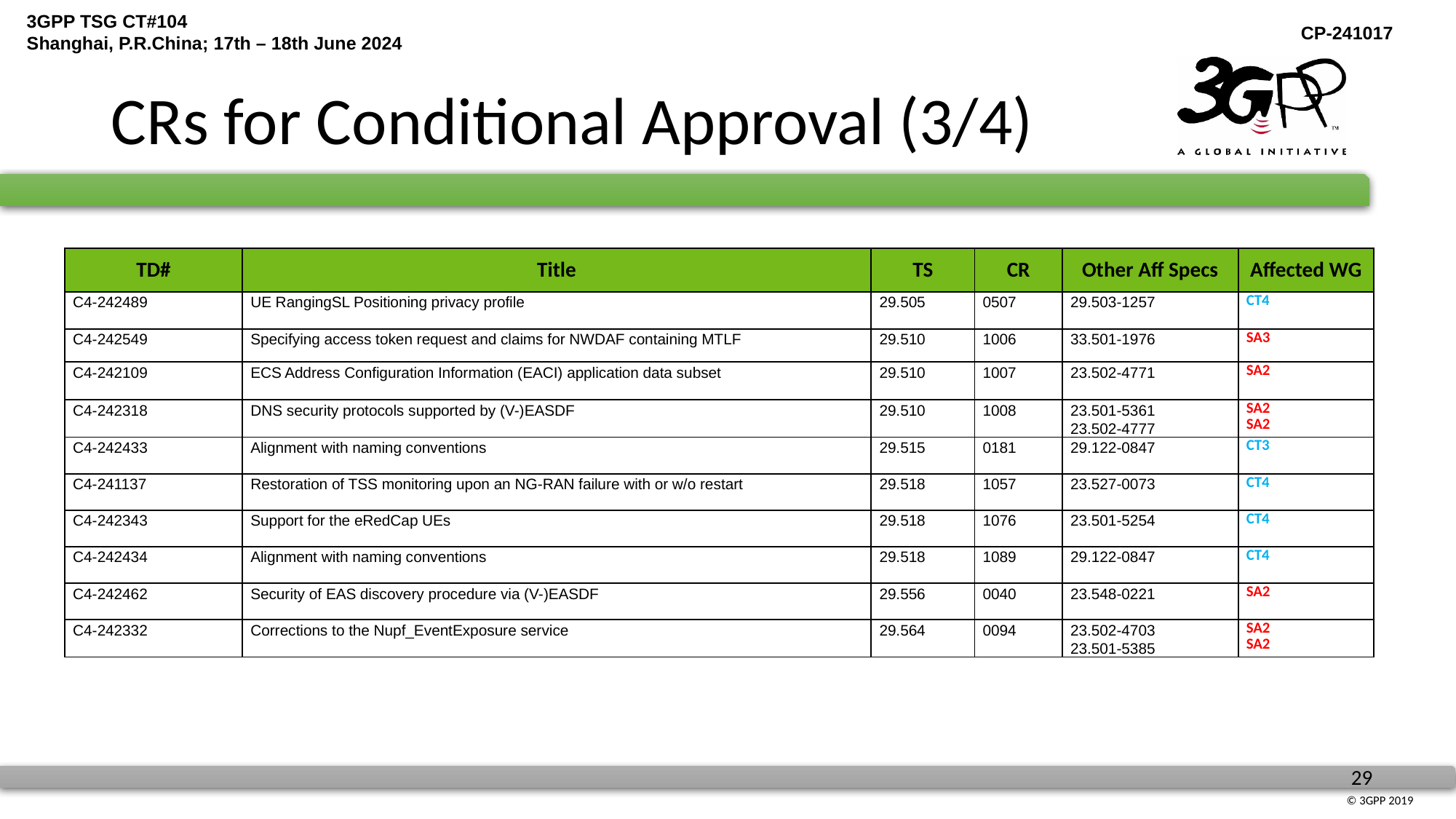

# CRs for Conditional Approval (3/4)
| TD# | Title | TS | CR | Other Aff Specs | Affected WG |
| --- | --- | --- | --- | --- | --- |
| C4-242489 | UE RangingSL Positioning privacy profile | 29.505 | 0507 | 29.503-1257 | CT4 |
| C4-242549 | Specifying access token request and claims for NWDAF containing MTLF | 29.510 | 1006 | 33.501-1976 | SA3 |
| C4-242109 | ECS Address Configuration Information (EACI) application data subset | 29.510 | 1007 | 23.502-4771 | SA2 |
| C4-242318 | DNS security protocols supported by (V-)EASDF | 29.510 | 1008 | 23.501-5361 23.502-4777 | SA2 SA2 |
| C4-242433 | Alignment with naming conventions | 29.515 | 0181 | 29.122-0847 | CT3 |
| C4-241137 | Restoration of TSS monitoring upon an NG-RAN failure with or w/o restart | 29.518 | 1057 | 23.527-0073 | CT4 |
| C4-242343 | Support for the eRedCap UEs | 29.518 | 1076 | 23.501-5254 | CT4 |
| C4-242434 | Alignment with naming conventions | 29.518 | 1089 | 29.122-0847 | CT4 |
| C4-242462 | Security of EAS discovery procedure via (V-)EASDF | 29.556 | 0040 | 23.548-0221 | SA2 |
| C4-242332 | Corrections to the Nupf\_EventExposure service | 29.564 | 0094 | 23.502-4703 23.501-5385 | SA2 SA2 |